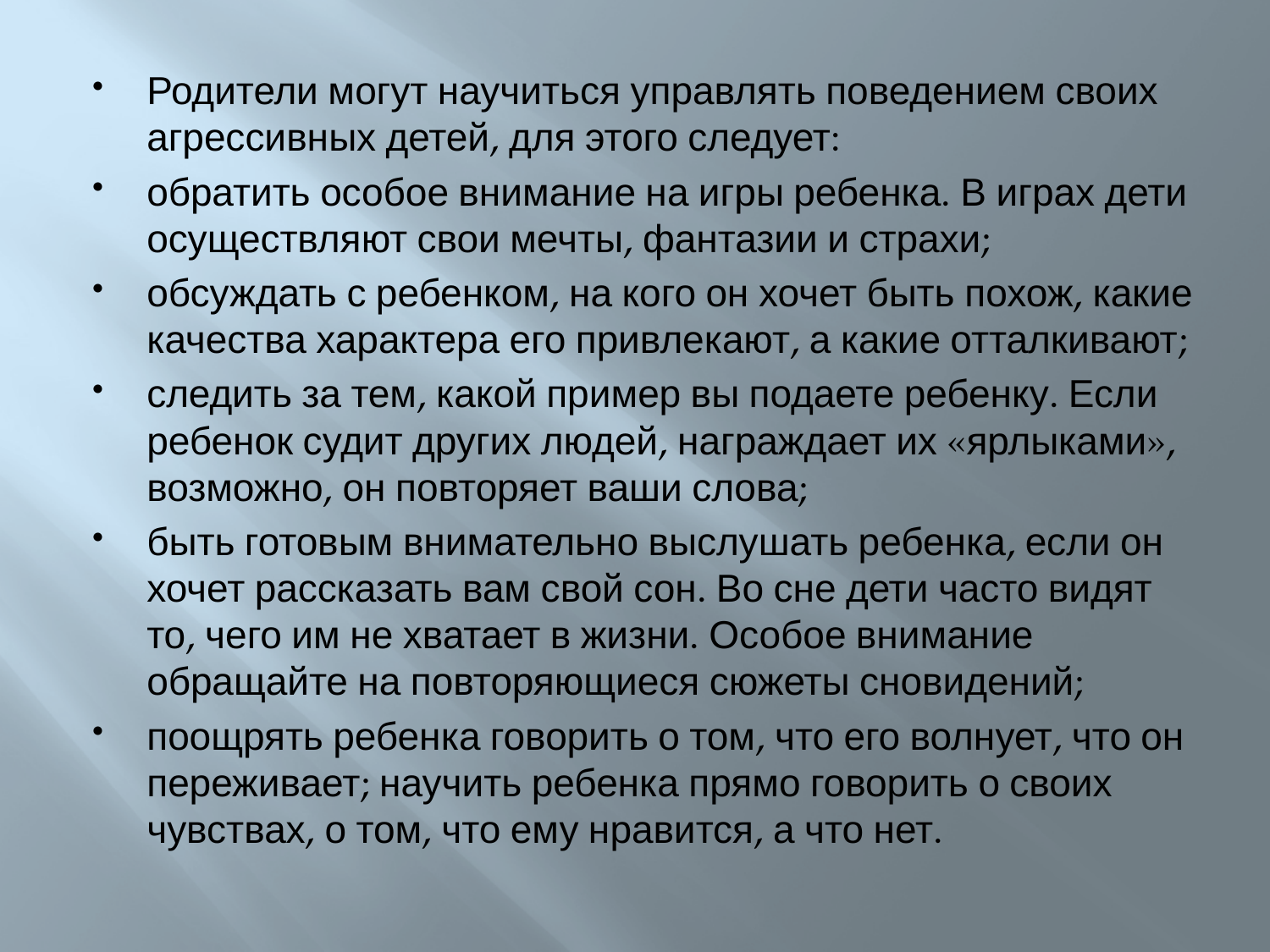

Родители могут научиться управлять поведением своих агрессивных детей, для этого следует:
обратить особое внимание на игры ребенка. В играх дети осуществляют свои мечты, фантазии и страхи;
обсуждать с ребенком, на кого он хочет быть похож, какие качества характера его привлекают, а какие отталкивают;
следить за тем, какой пример вы подаете ребенку. Если ребенок судит других людей, награждает их «ярлыками», возможно, он повторяет ваши слова;
быть готовым внимательно выслушать ребенка, если он хочет рассказать вам свой сон. Во сне дети часто видят то, чего им не хватает в жизни. Особое внимание обращайте на повторяющиеся сюжеты сновидений;
поощрять ребенка говорить о том, что его волнует, что он переживает; научить ребенка прямо говорить о своих чувствах, о том, что ему нравится, а что нет.